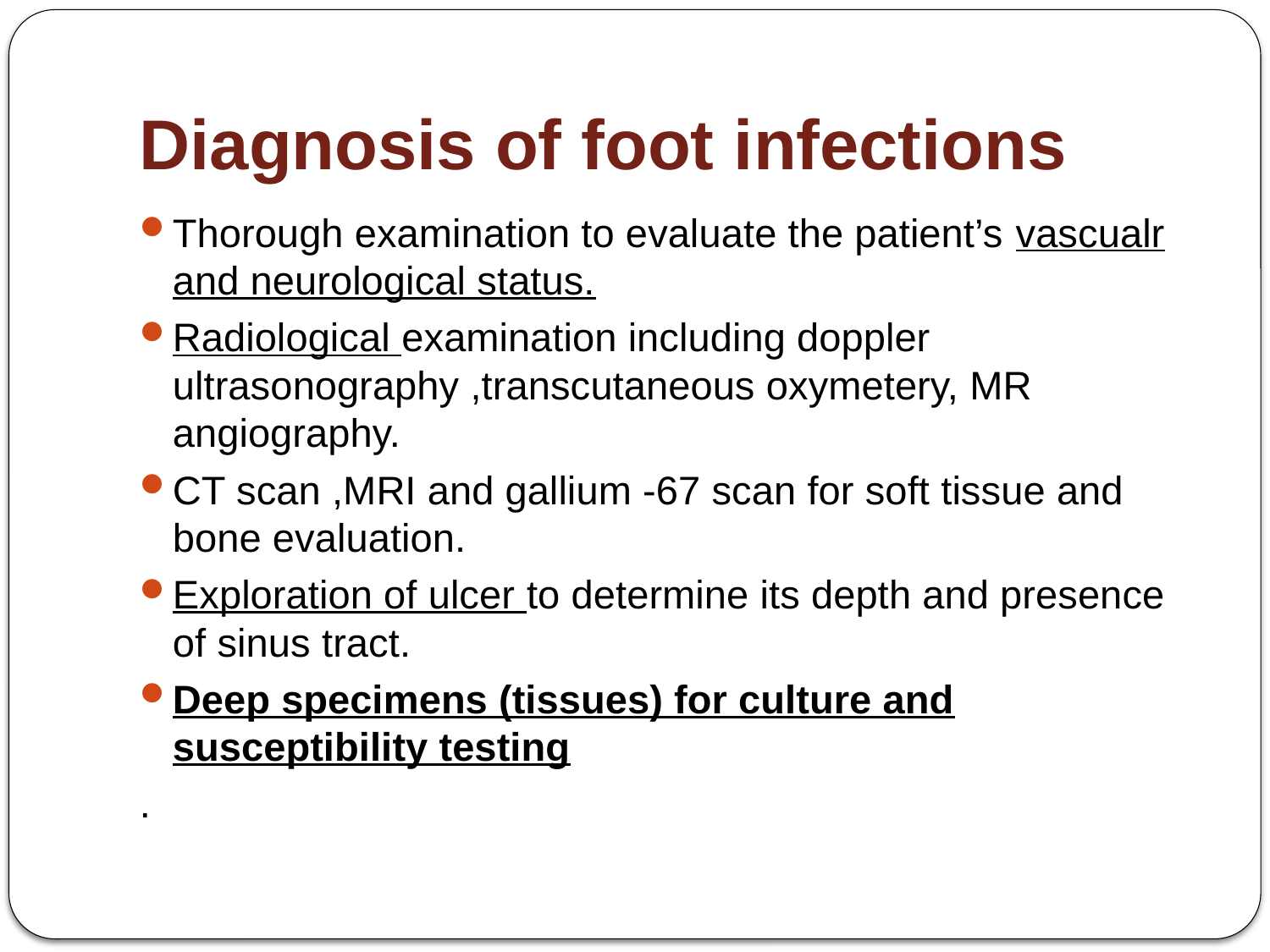

# Diagnosis of foot infections
Thorough examination to evaluate the patient’s vascualr and neurological status.
Radiological examination including doppler ultrasonography ,transcutaneous oxymetery, MR angiography.
CT scan ,MRI and gallium -67 scan for soft tissue and bone evaluation.
Exploration of ulcer to determine its depth and presence of sinus tract.
Deep specimens (tissues) for culture and susceptibility testing
.